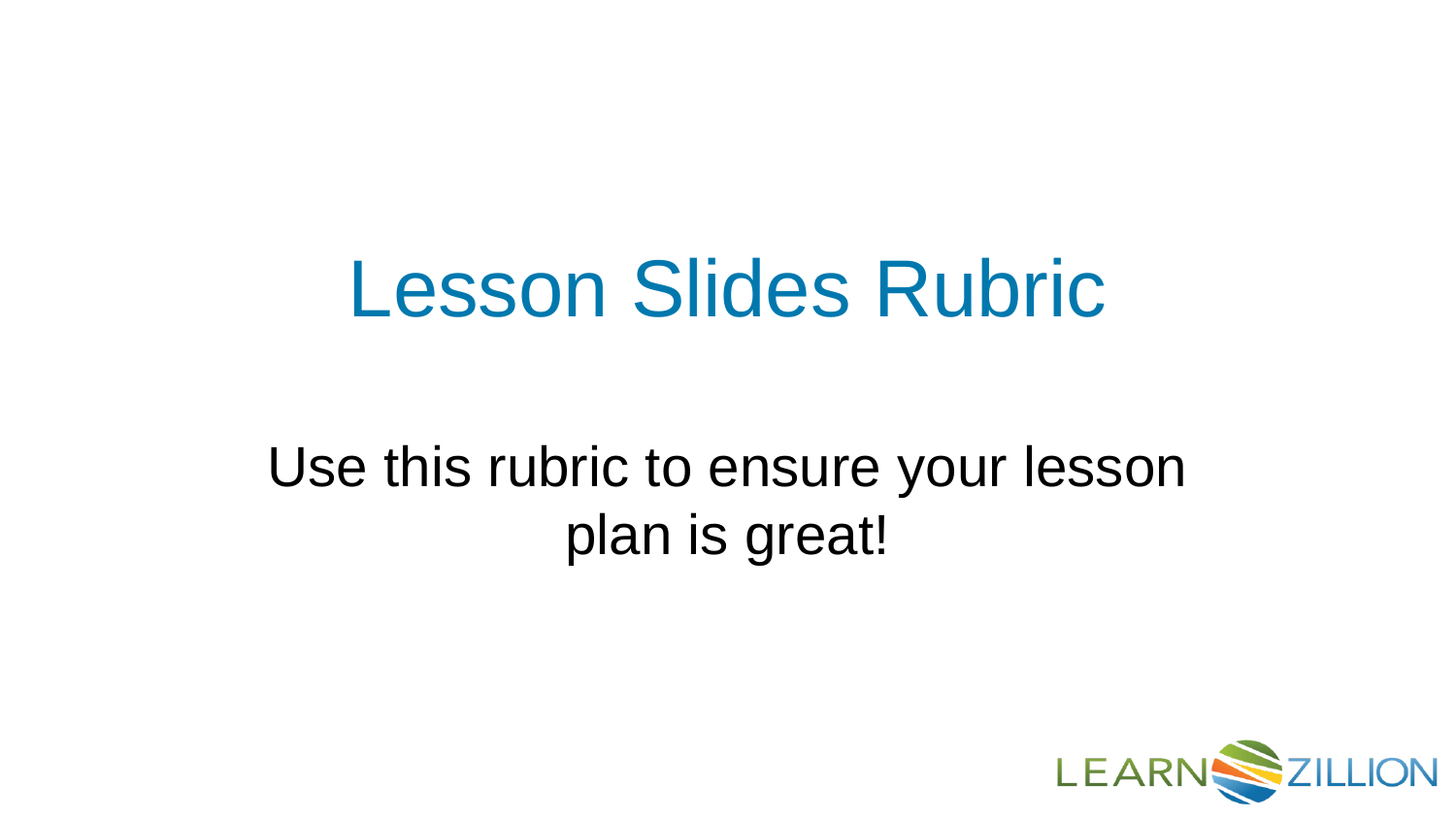

Lesson Slides Rubric

Use this rubric to ensure your lesson plan is great!